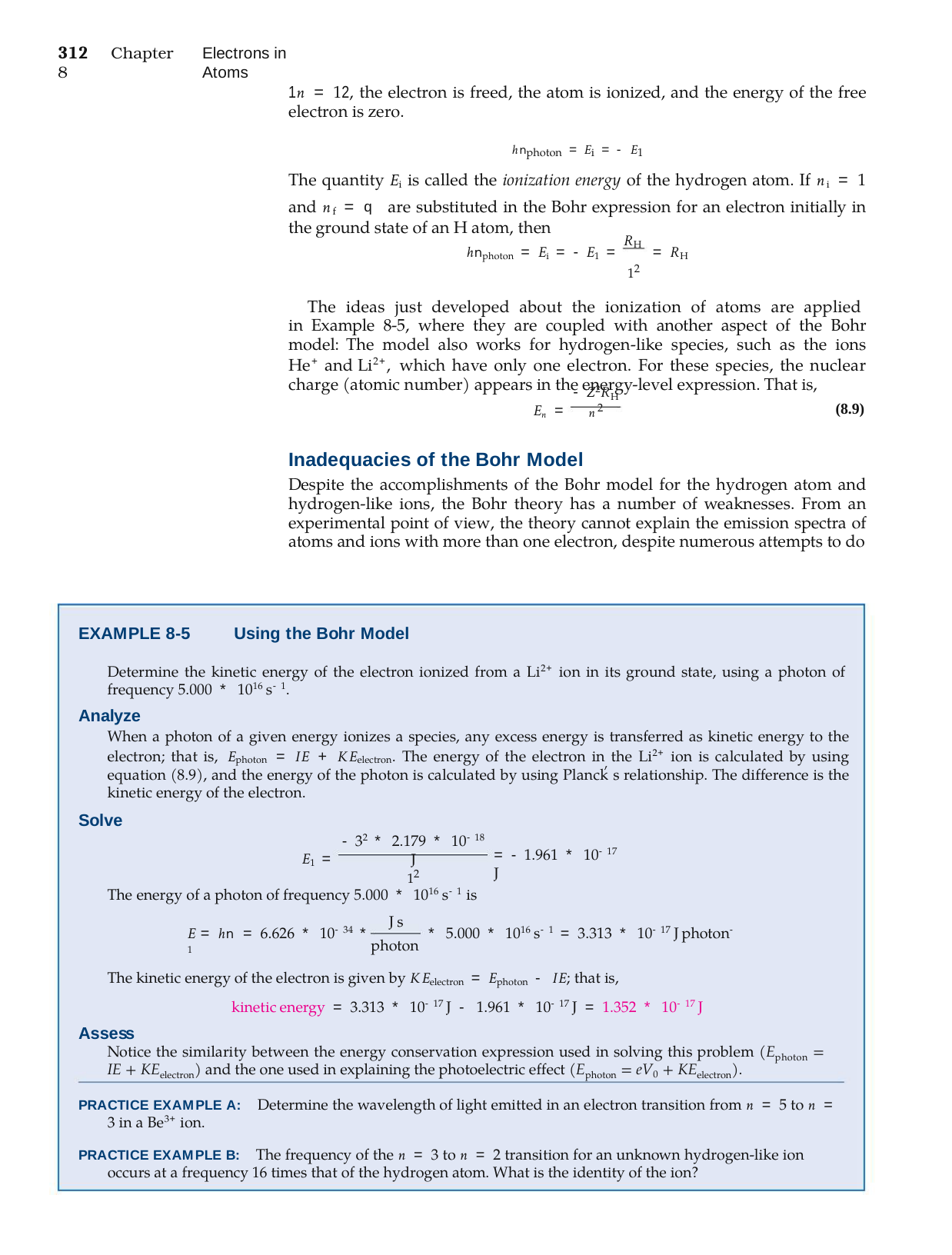

312	Chapter 8
Electrons in Atoms
1n  =  12, the electron is freed, the atom is ionized, and the energy of the free electron is zero.
hnphoton  =  Ei  =  - E1
The quantity Ei  is called the ionization energy of the hydrogen atom. If ni   =  1 and nf  =  q are substituted in the Bohr expression for an electron initially in the ground state of an H atom, then
RH
hnphoton  =  Ei  =  - E1  =	=  RH
12

The  ideas  just  developed  about  the  ionization  of  atoms  are  applied  in Example 8-5, where they are coupled with another aspect of the Bohr model: The model also works for hydrogen-like species, such as the ions He+  and Li2+,  which have only one electron. For these species, the nuclear charge (atomic number) appears in the energy-level expression. That is,
- Z2RH
n2
(8.9)
En  =
Inadequacies of the Bohr Model
Despite the accomplishments of the Bohr model for the hydrogen atom and hydrogen-like ions, the Bohr theory has a number of weaknesses. From an experimental point of view, the theory cannot explain the emission spectra of atoms and ions with more than one electron, despite numerous attempts to do
EXAMPLE 8-5	Using the Bohr Model

Determine the kinetic energy of the electron ionized from a Li2+  ion in its ground state, using a photon of frequency 5.000  *  1016 s-1.
Analyze
When a photon of a given energy ionizes a species, any excess energy is transferred as kinetic energy to the electron; that is,  Ephoton  =  IE  +  KEelectron. The energy of the electron in the Li2+  ion is calculated by using equation (8.9), and the energy of the photon is calculated by using Planck s relationship. The difference is the kinetic energy of the electron.
Solve

- 32  *  2.179  *  10-18 J
12
=  - 1.961  *  10-17 J
E1  =
The energy of a photon of frequency 5.000  *  1016 s-1 is
J s
E  =  hn  =  6.626  *  10-34  *	*  5.000  *  1016 s-1  =  3.313  *  10-17 J photon-1
photon
The kinetic energy of the electron is given by KEelectron  =  Ephoton  -  IE; that is,
kinetic energy  =  3.313  *  10-17 J  -  1.961  *  10-17 J  =  1.352  *  10-17 J
Assess
Notice the similarity between the energy conservation expression used in solving this problem (Ephoton  =
IE + KEelectron) and the one used in explaining the photoelectric effect (Ephoton = eV0 + KEelectron).
PRACTICE EXAMPLE A:    Determine the wavelength of light emitted in an electron transition from n  =  5 to n  =  3 in a Be3+ ion.
PRACTICE EXAMPLE B:    The frequency of the n  =  3 to n  =  2 transition for an unknown hydrogen-like ion occurs at a frequency 16 times that of the hydrogen atom. What is the identity of the ion?